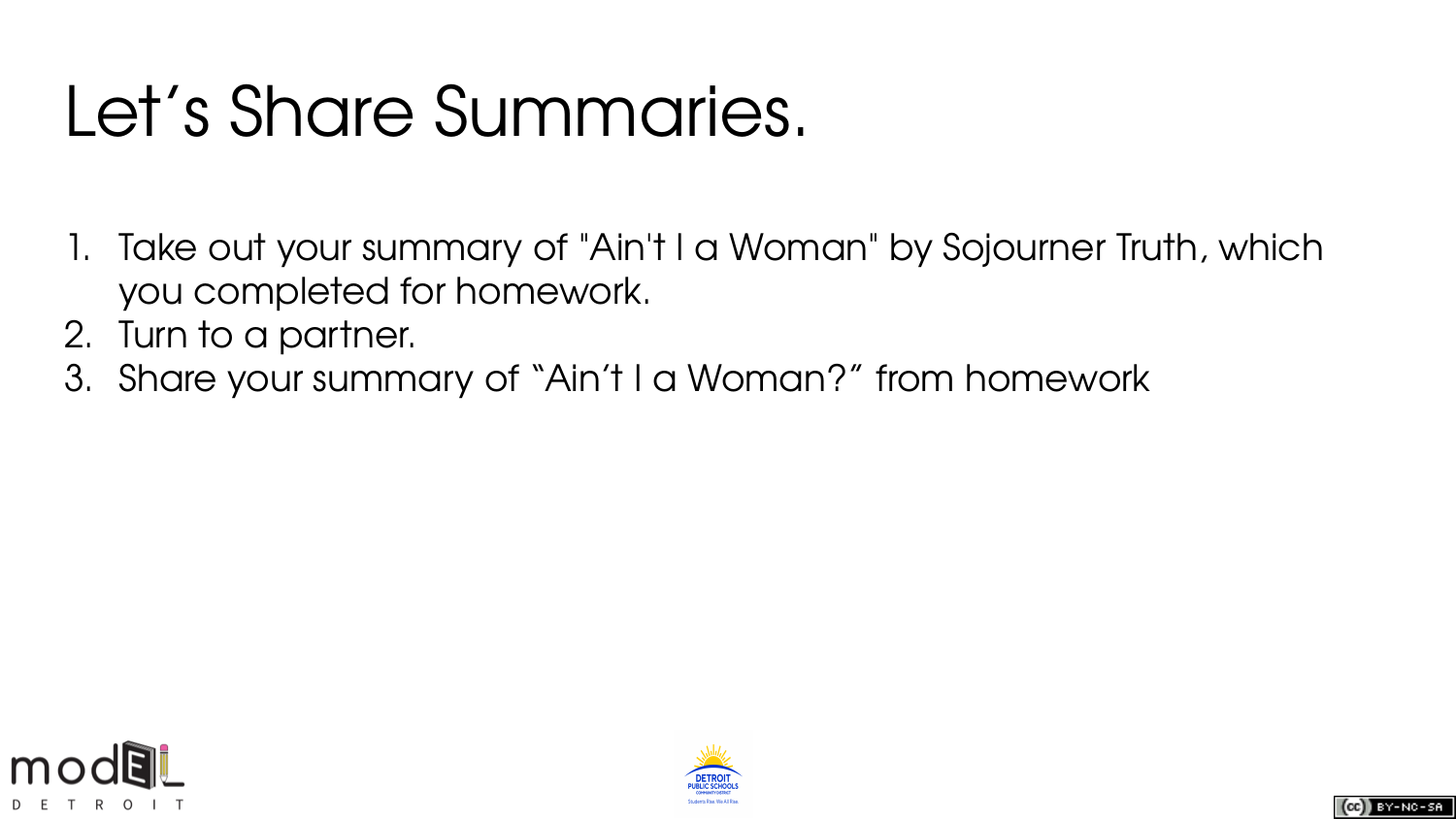

# Let’s Share Summaries.
Take out your summary of "Ain't I a Woman" by Sojourner Truth, which you completed for homework.
Turn to a partner.
Share your summary of “Ain’t I a Woman?” from homework